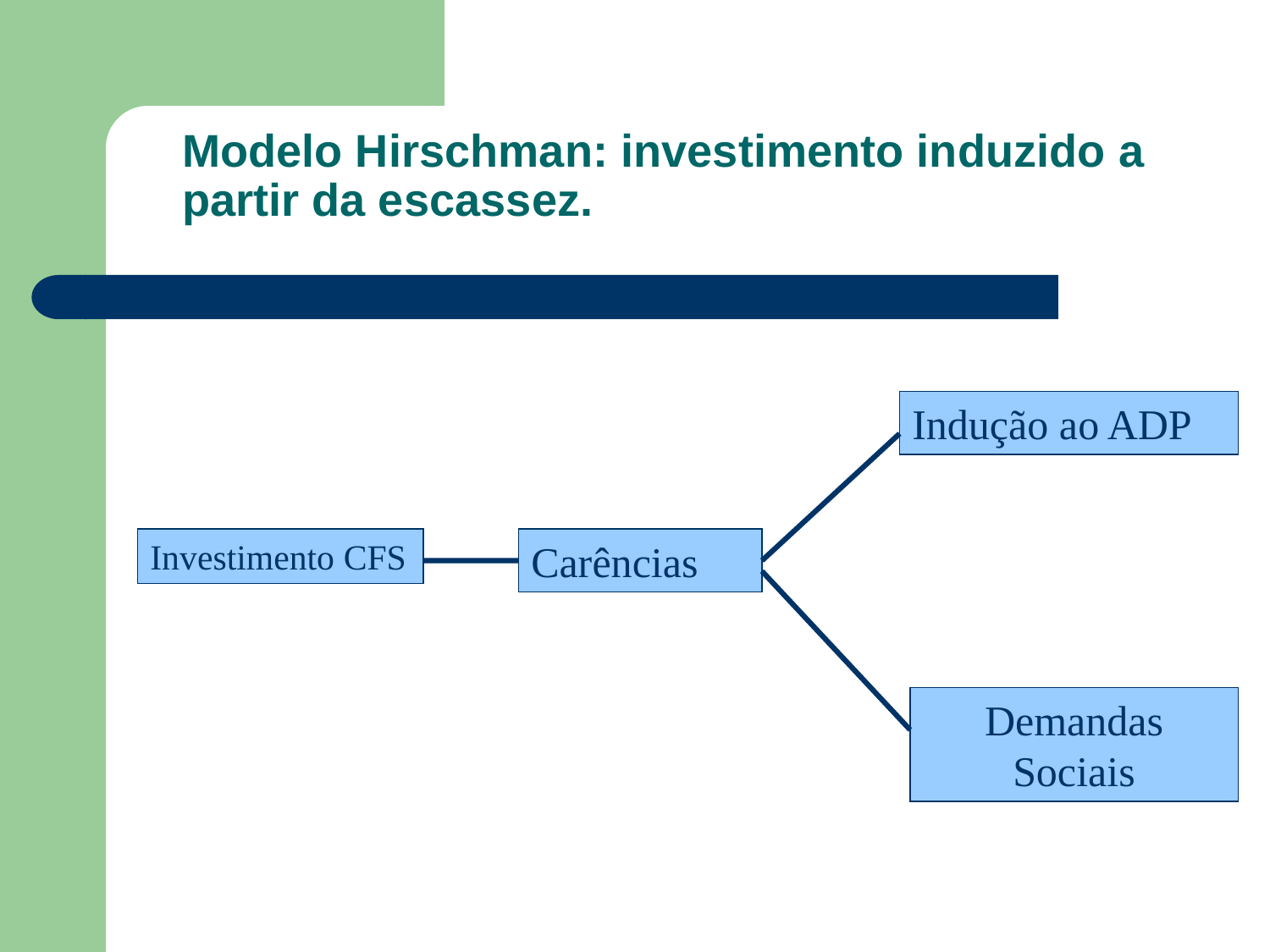

# Modelo Hirschman: investimento induzido a partir da escassez.
Indução ao ADP

Investimento CFS
Carências

Demandas Sociais